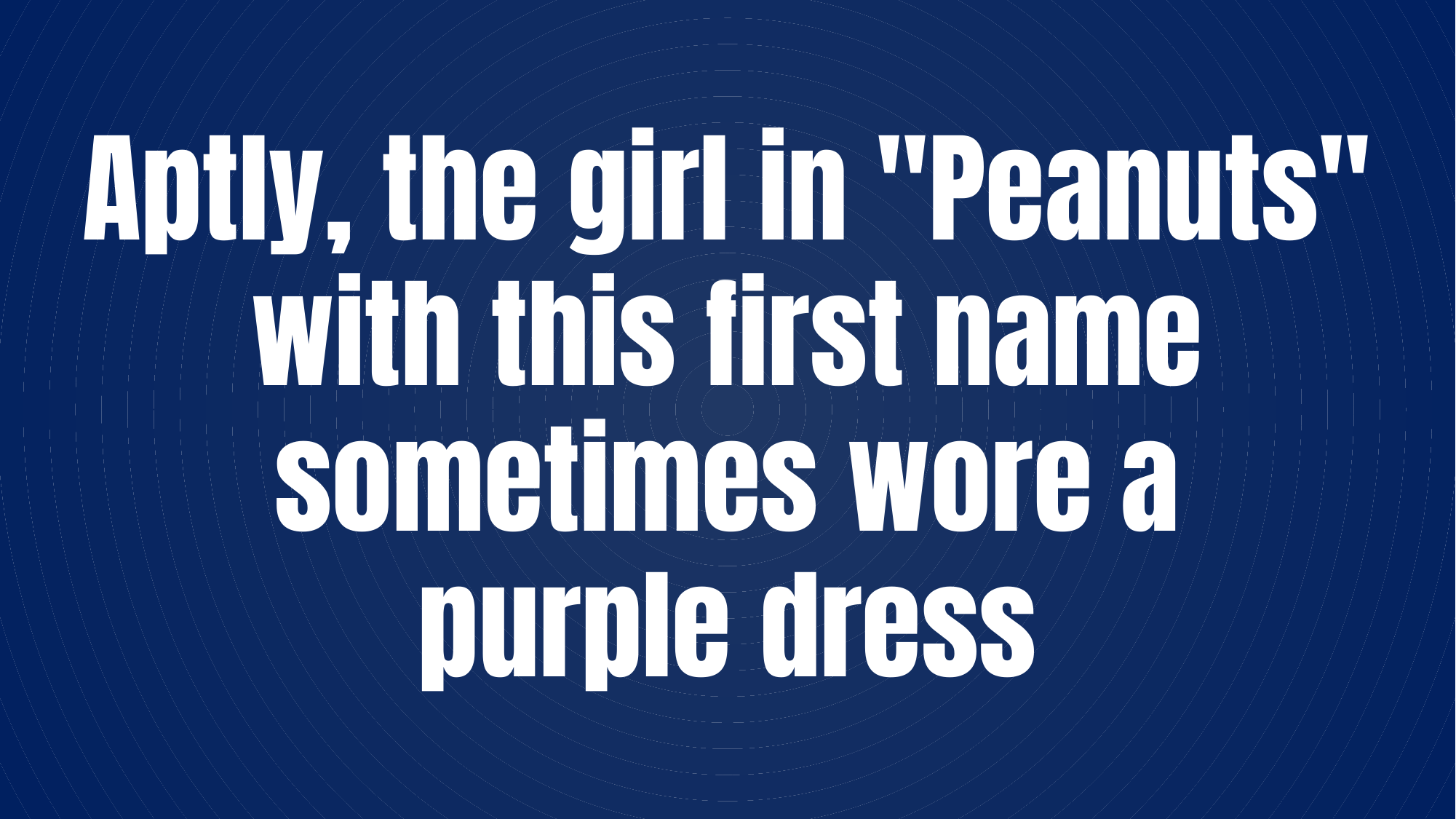

Aptly, the girl in "Peanuts" with this first name sometimes wore a
purple dress